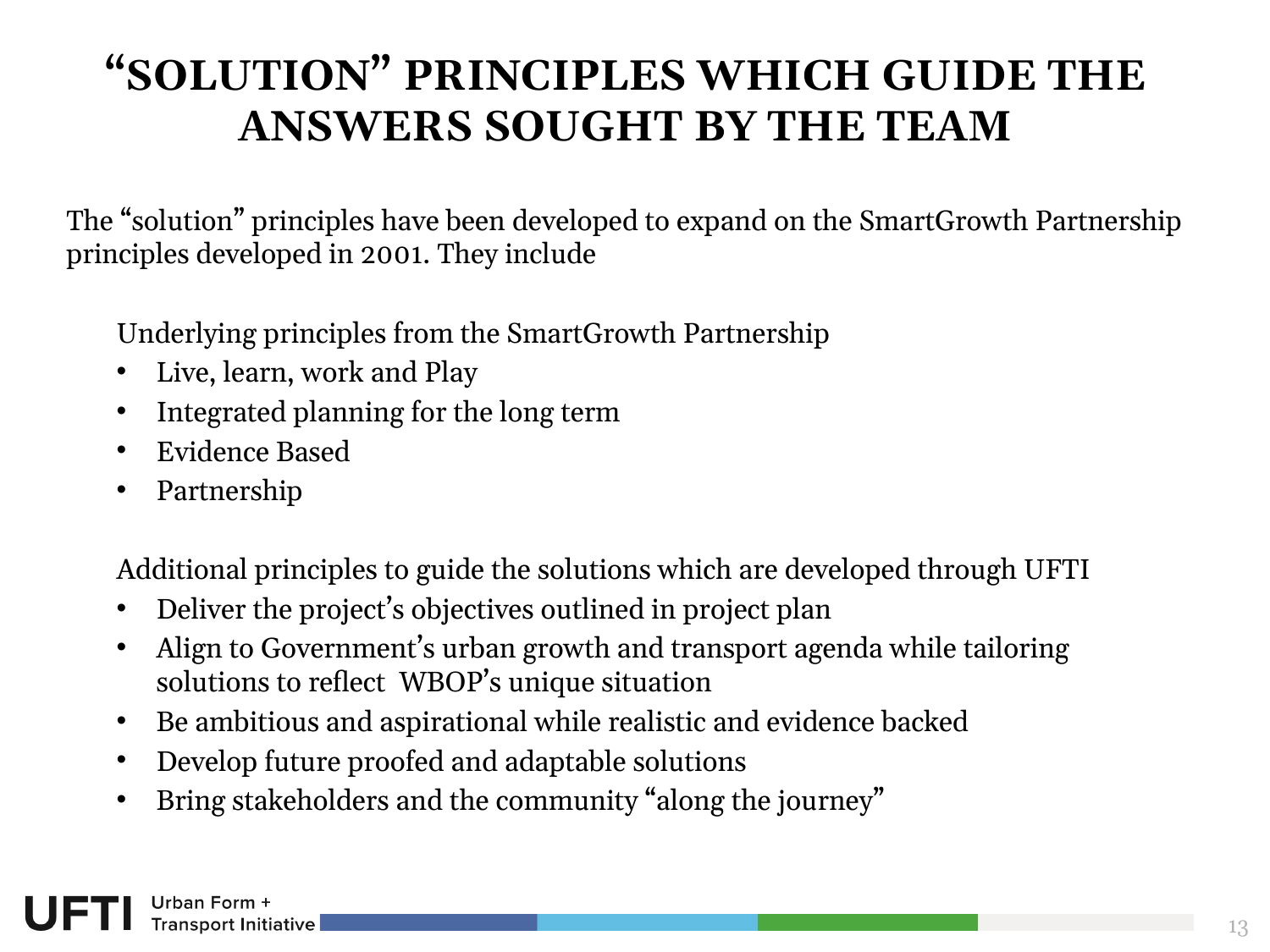

# “Solution” principles which guide the answers sought by the team
The “solution” principles have been developed to expand on the SmartGrowth Partnership principles developed in 2001. They include

Underlying principles from the SmartGrowth Partnership
Live, learn, work and Play
Integrated planning for the long term
Evidence Based
Partnership

Additional principles to guide the solutions which are developed through UFTI
Deliver the project’s objectives outlined in project plan
Align to Government’s urban growth and transport agenda while tailoring solutions to reflect  WBOP’s unique situation
Be ambitious and aspirational while realistic and evidence backed
Develop future proofed and adaptable solutions
Bring stakeholders and the community “along the journey”
13